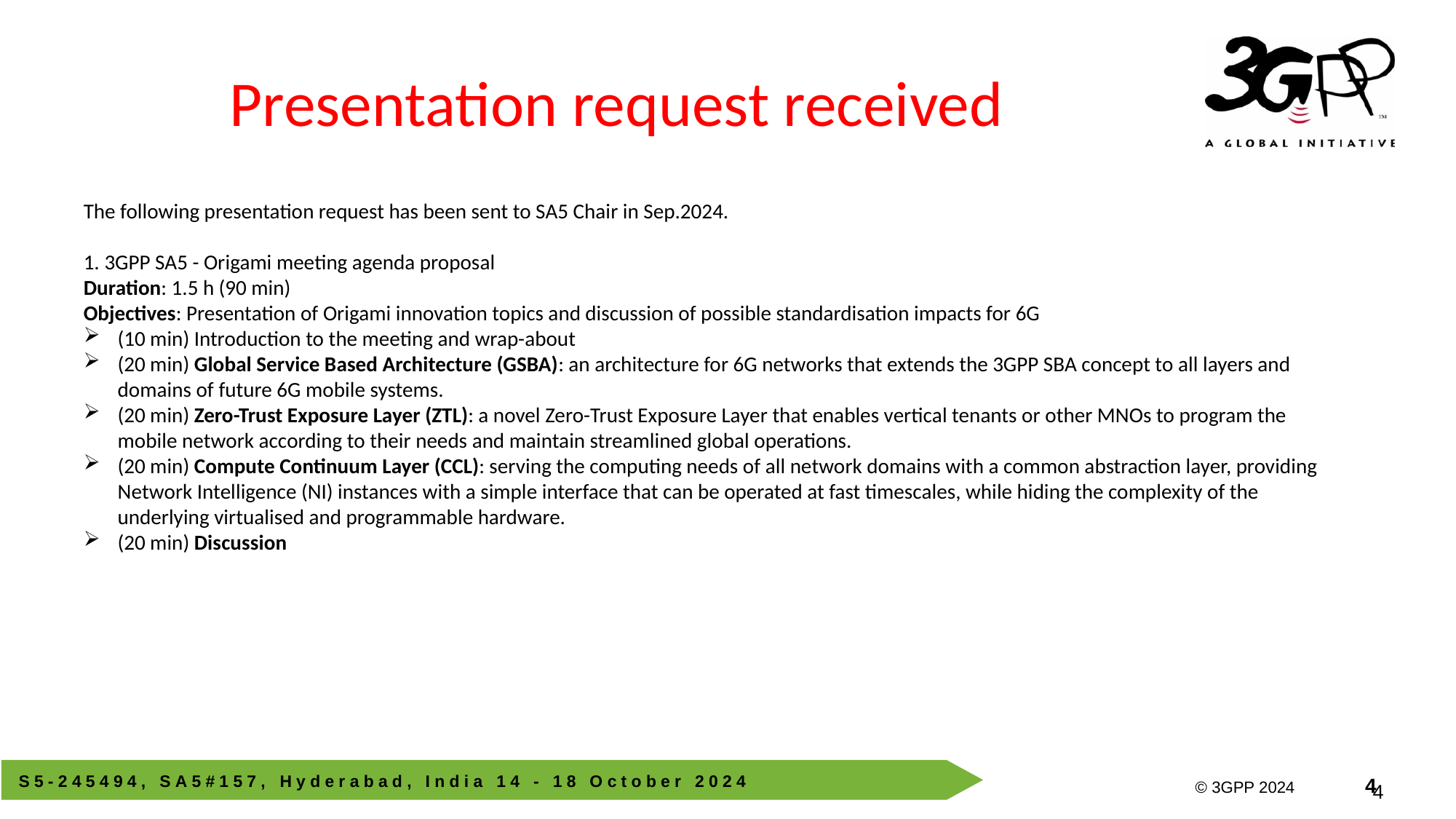

# Presentation request received
The following presentation request has been sent to SA5 Chair in Sep.2024.

1. 3GPP SA5 - Origami meeting agenda proposal
Duration: 1.5 h (90 min)
Objectives: Presentation of Origami innovation topics and discussion of possible standardisation impacts for 6G
(10 min) Introduction to the meeting and wrap-about
(20 min) Global Service Based Architecture (GSBA): an architecture for 6G networks that extends the 3GPP SBA concept to all layers and domains of future 6G mobile systems.
(20 min) Zero-Trust Exposure Layer (ZTL): a novel Zero-Trust Exposure Layer that enables vertical tenants or other MNOs to program the mobile network according to their needs and maintain streamlined global operations.
(20 min) Compute Continuum Layer (CCL): serving the computing needs of all network domains with a common abstraction layer, providing Network Intelligence (NI) instances with a simple interface that can be operated at fast timescales, while hiding the complexity of the underlying virtualised and programmable hardware.
(20 min) Discussion
4